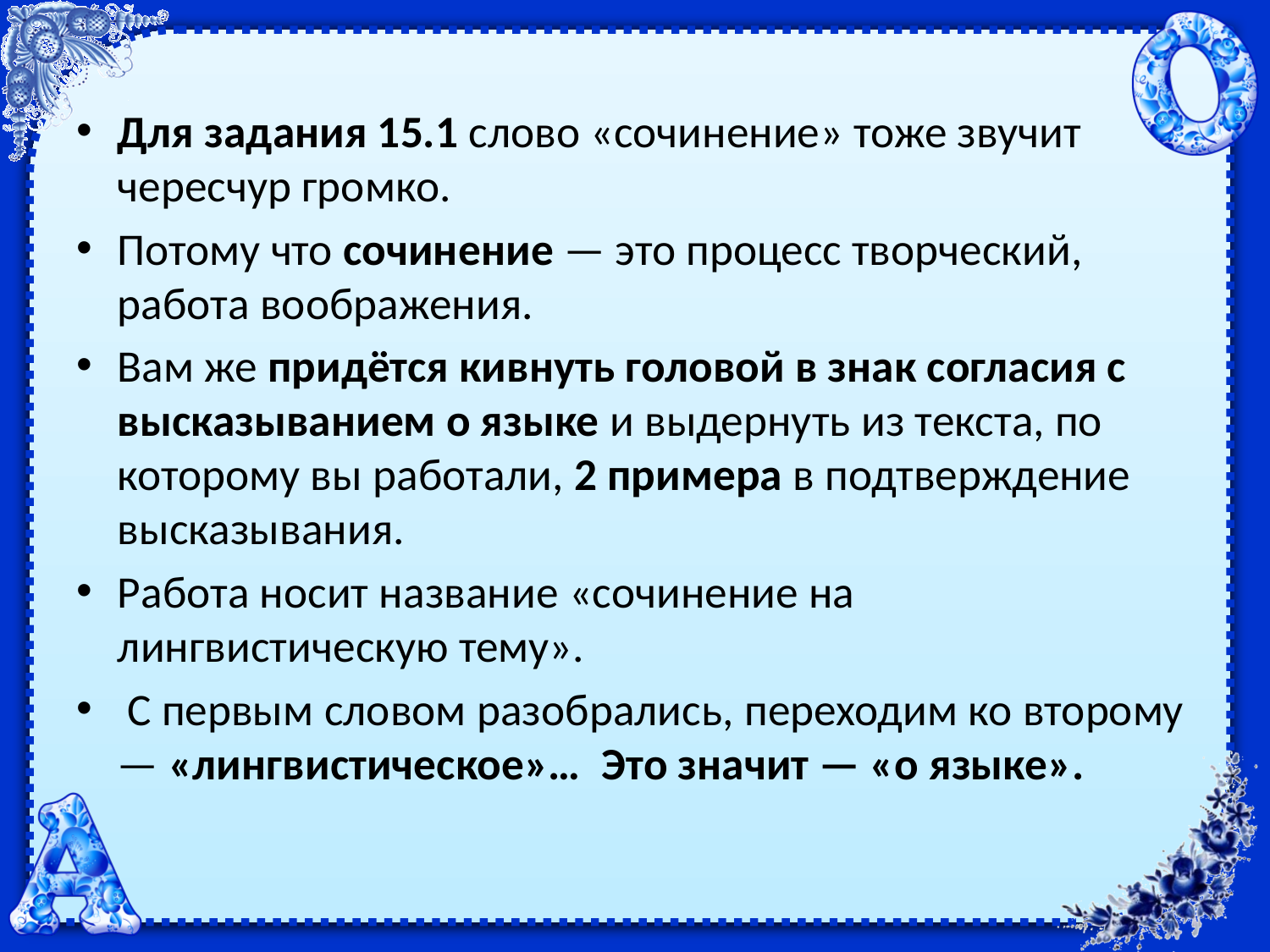

Для задания 15.1 слово «сочинение» тоже звучит чересчур громко.
Потому что сочинение — это процесс творческий, работа воображения.
Вам же придётся кивнуть головой в знак согласия с высказыванием о языке и выдернуть из текста, по которому вы работали, 2 примера в подтверждение высказывания.
Работа носит название «сочинение на лингвистическую тему».
 С первым словом разобрались, переходим ко второму — «лингвистическое»…  Это значит — «о языке».